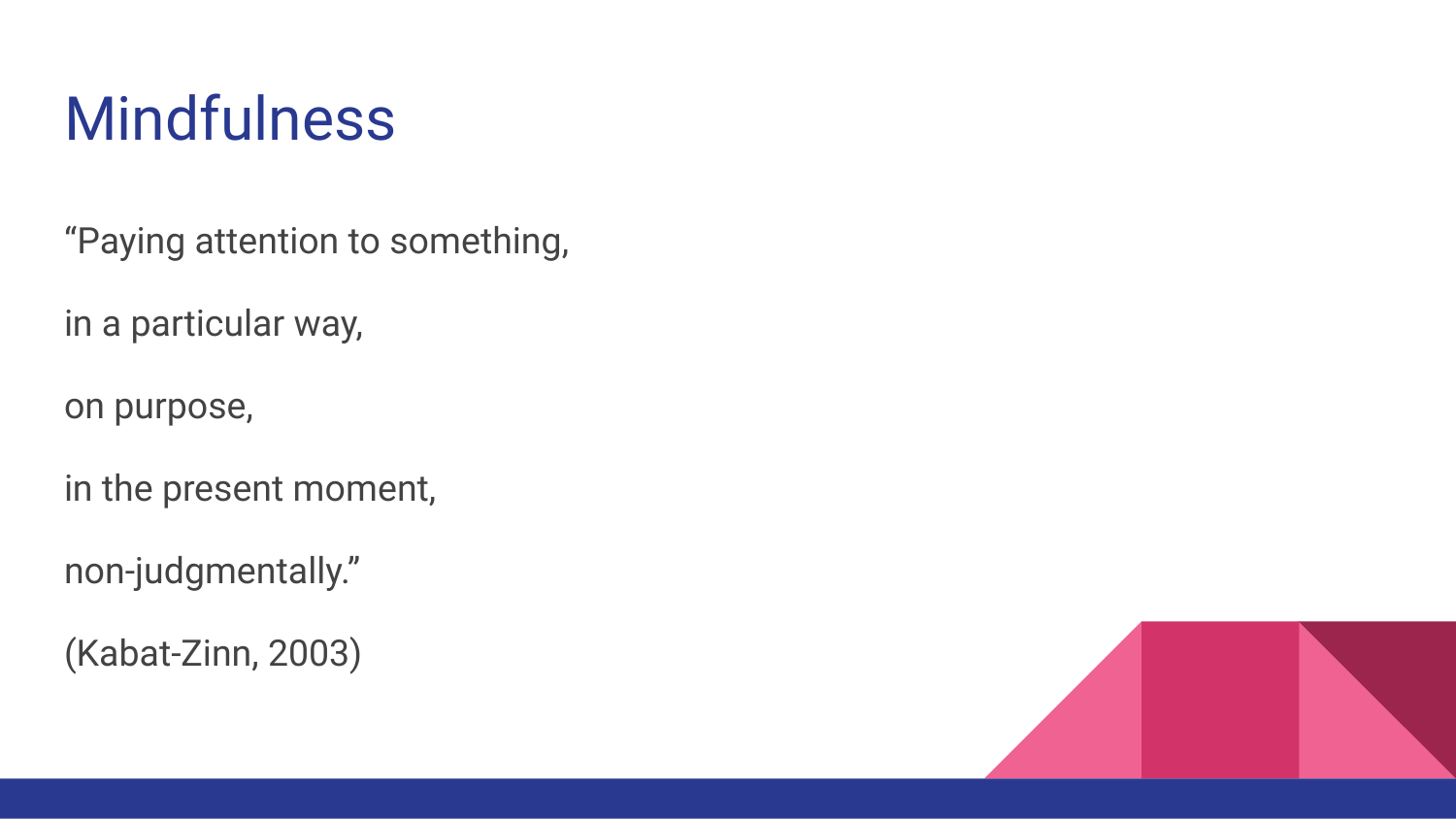

# Mindfulness

“Paying attention to something,
in a particular way,
on purpose,
in the present moment,
non-judgmentally.”
(Kabat-Zinn, 2003)